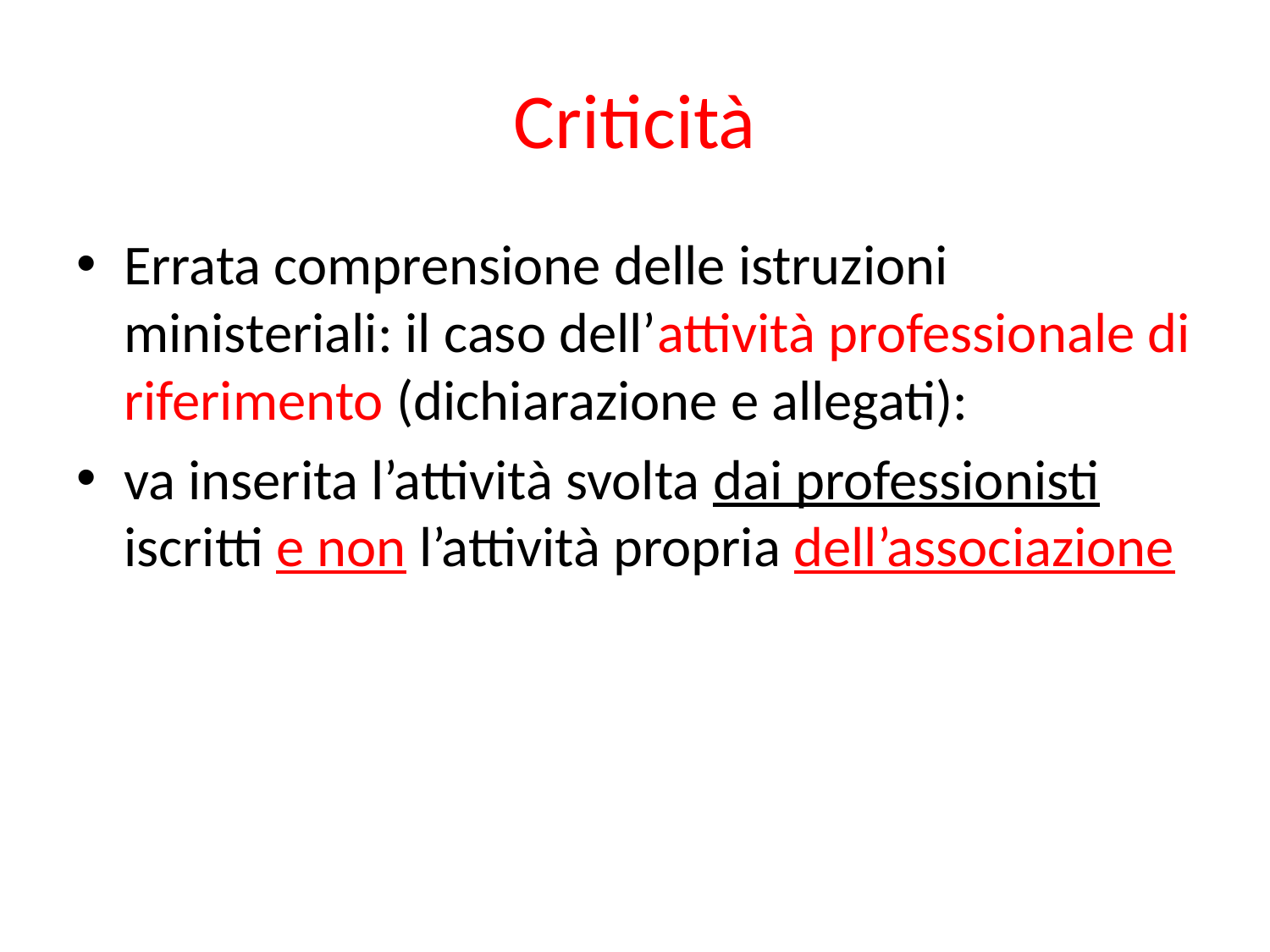

# Criticità
Errata comprensione delle istruzioni ministeriali: il caso dell’attività professionale di riferimento (dichiarazione e allegati):
va inserita l’attività svolta dai professionisti iscritti e non l’attività propria dell’associazione